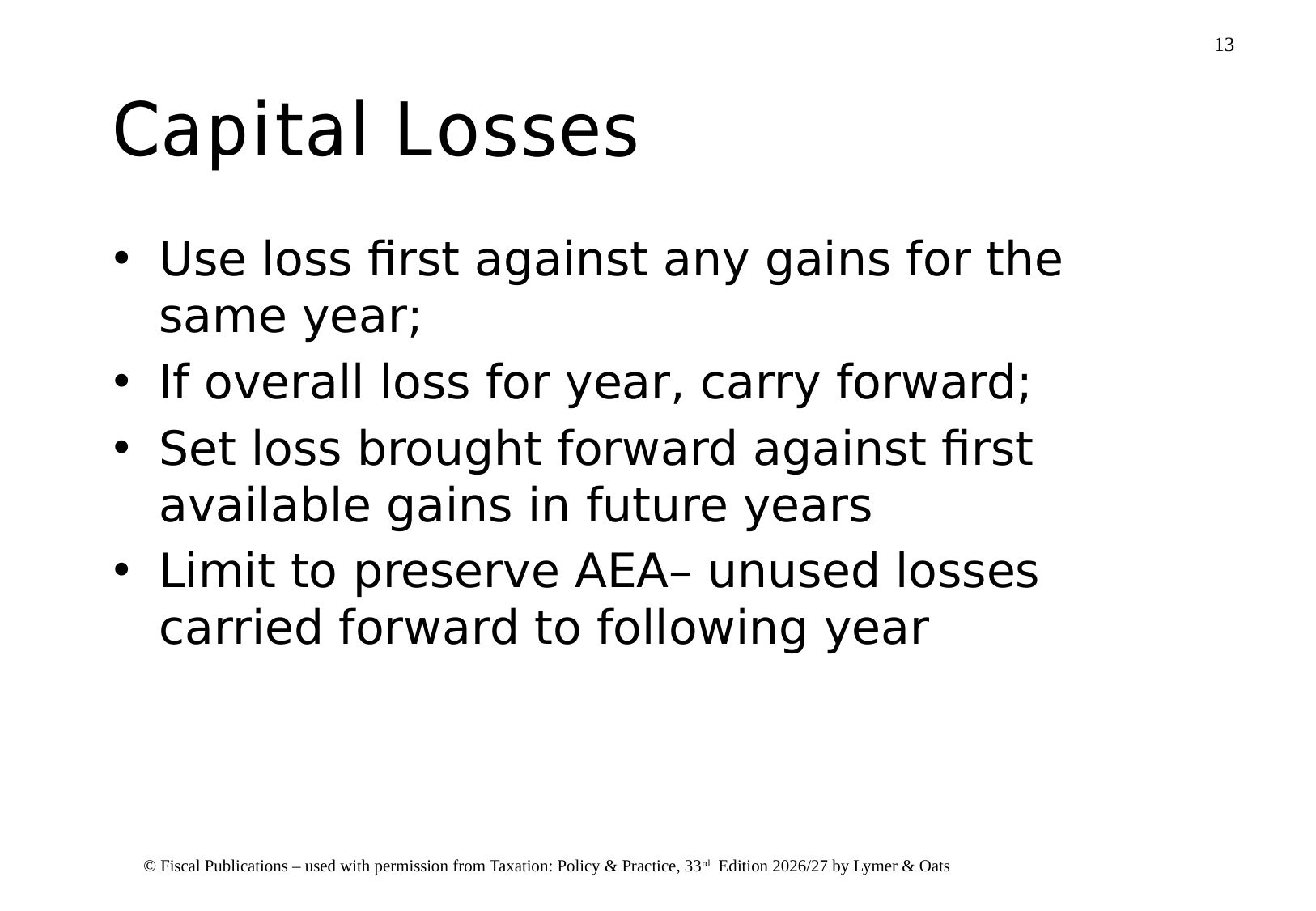

# Capital Losses
Use loss first against any gains for the same year;
If overall loss for year, carry forward;
Set loss brought forward against first available gains in future years
Limit to preserve AEA– unused losses carried forward to following year